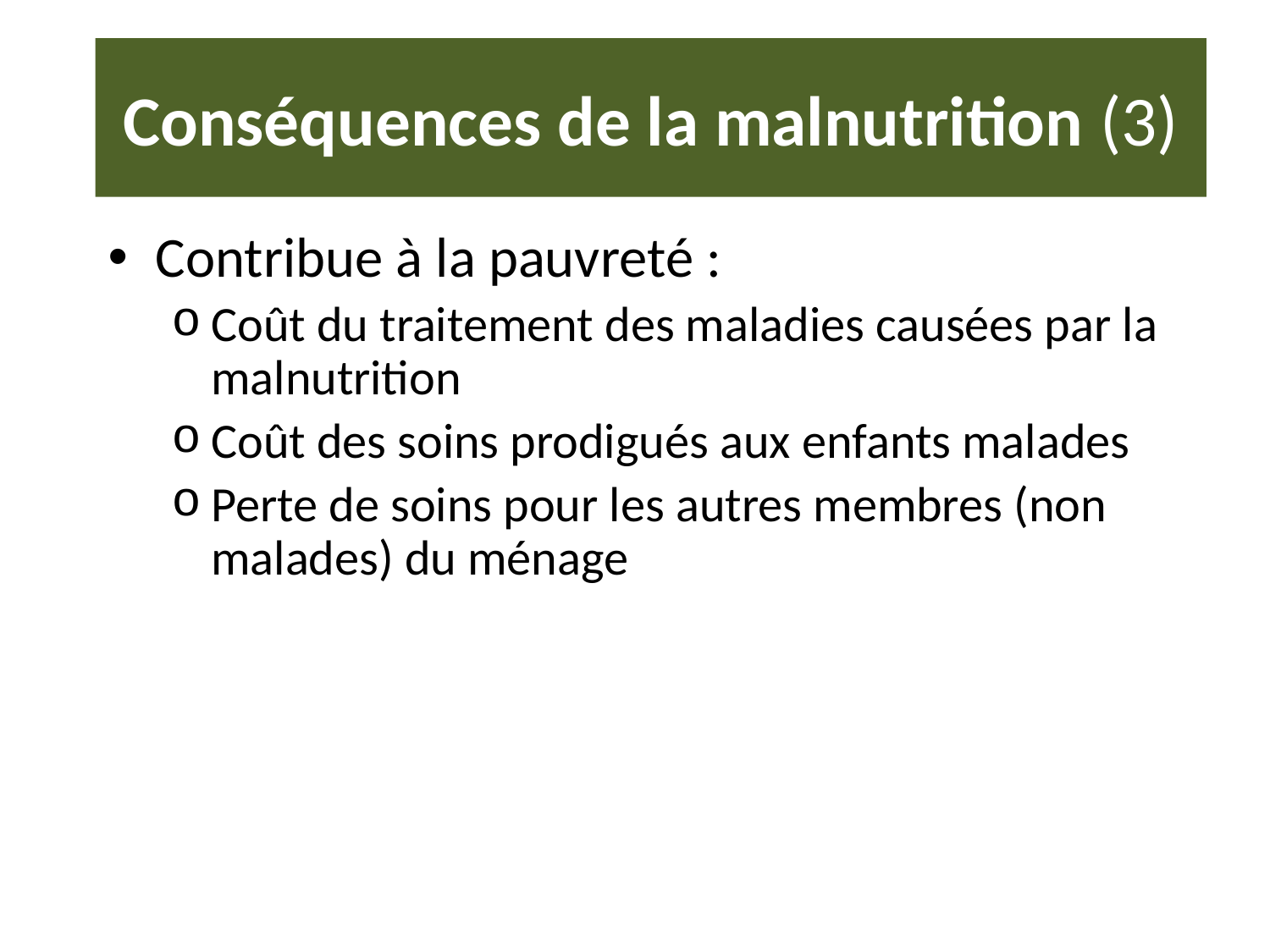

# Conséquences de la malnutrition (3)
Contribue à la pauvreté :
Coût du traitement des maladies causées par la malnutrition
Coût des soins prodigués aux enfants malades
Perte de soins pour les autres membres (non malades) du ménage